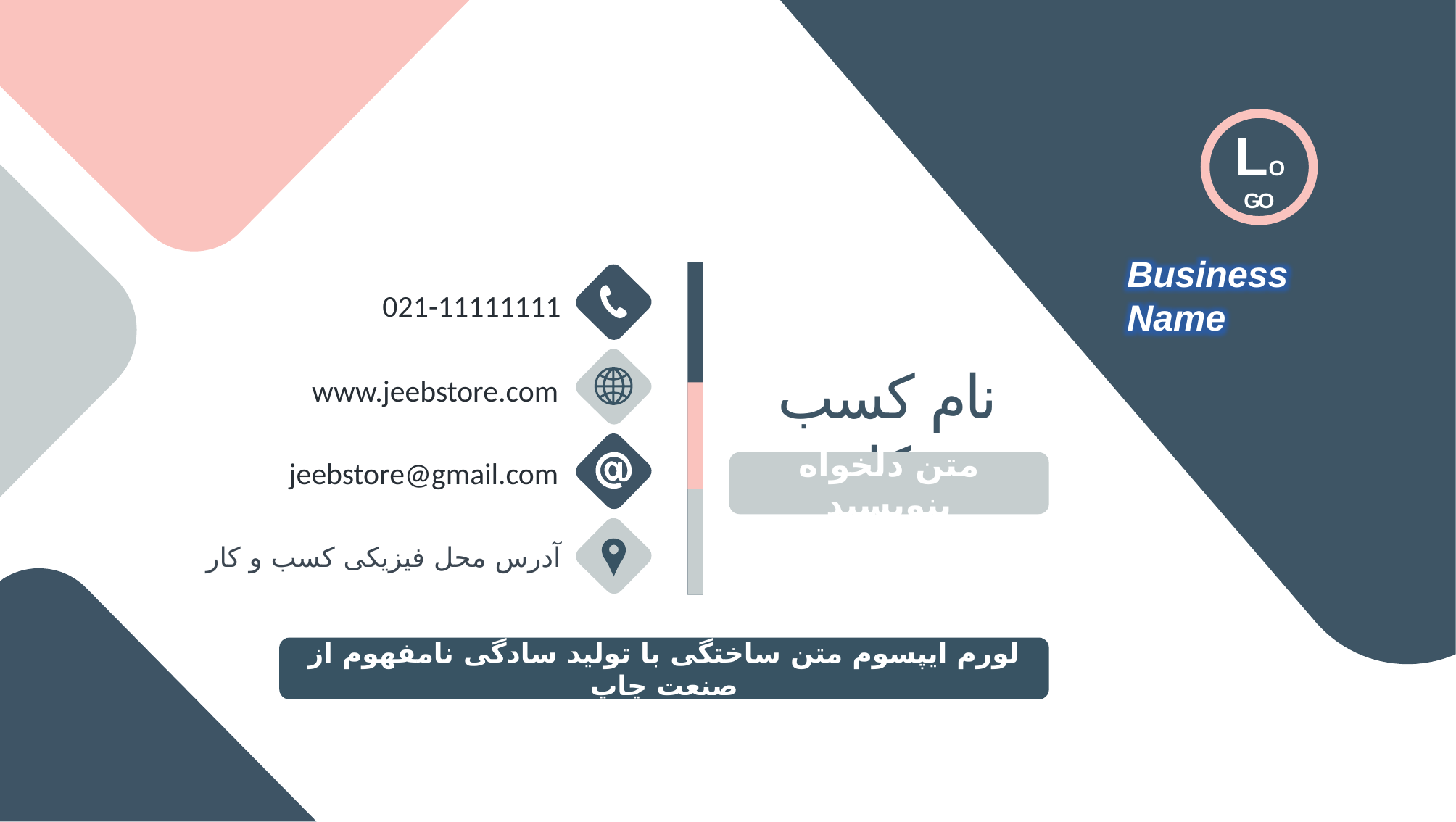

LOGO

Business Name

021-11111111

نام کسب وکار

www.jeebstore.com

jeebstore@gmail.com

متن دلخواه بنویسید

آدرس محل فیزیکی کسب و کار

لورم ایپسوم متن ساختگی با تولید سادگی نامفهوم از صنعت چاپ